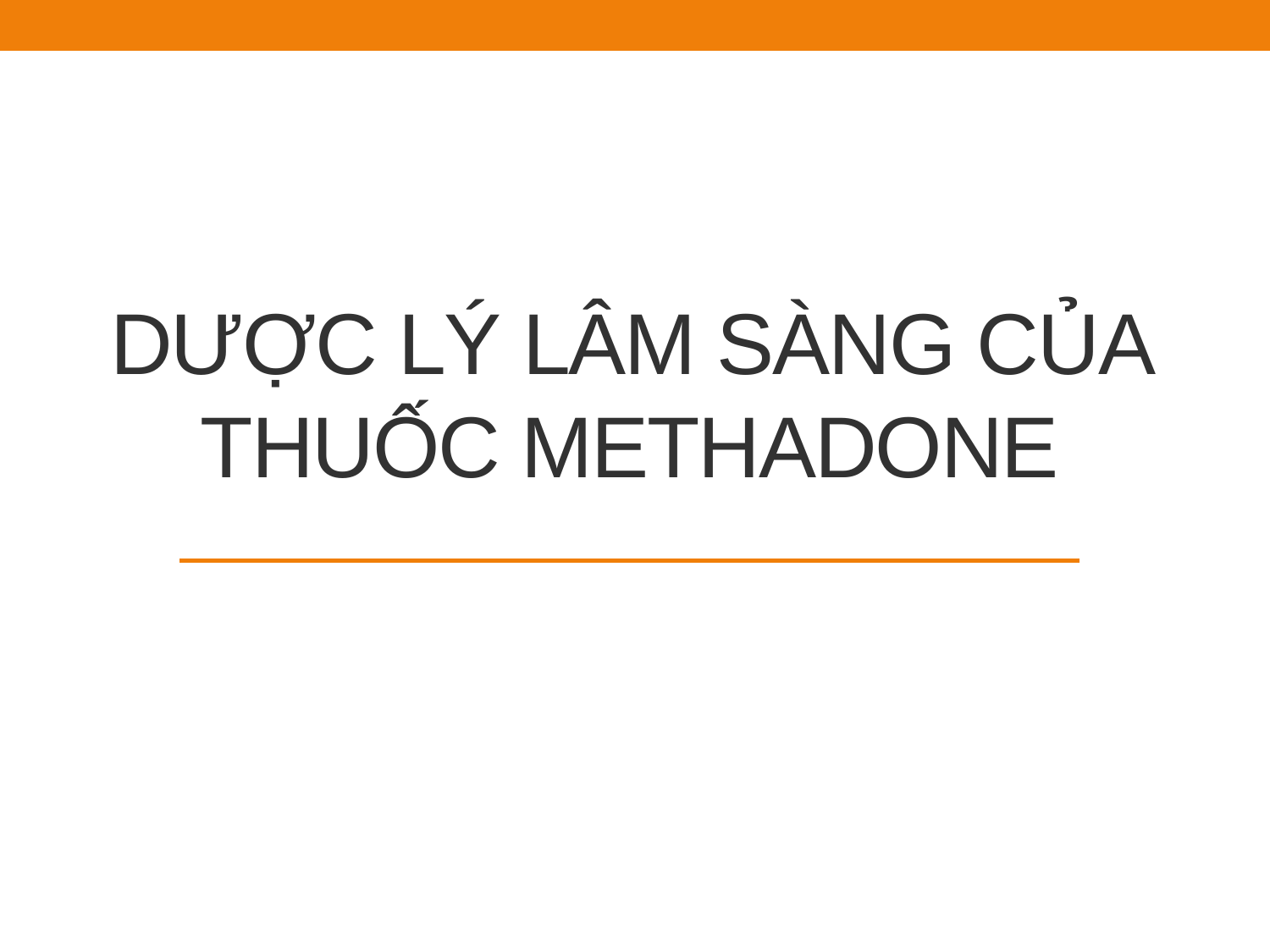

# DƯỢC LÝ LÂM SÀNG CỦA THUỐC METHADONE